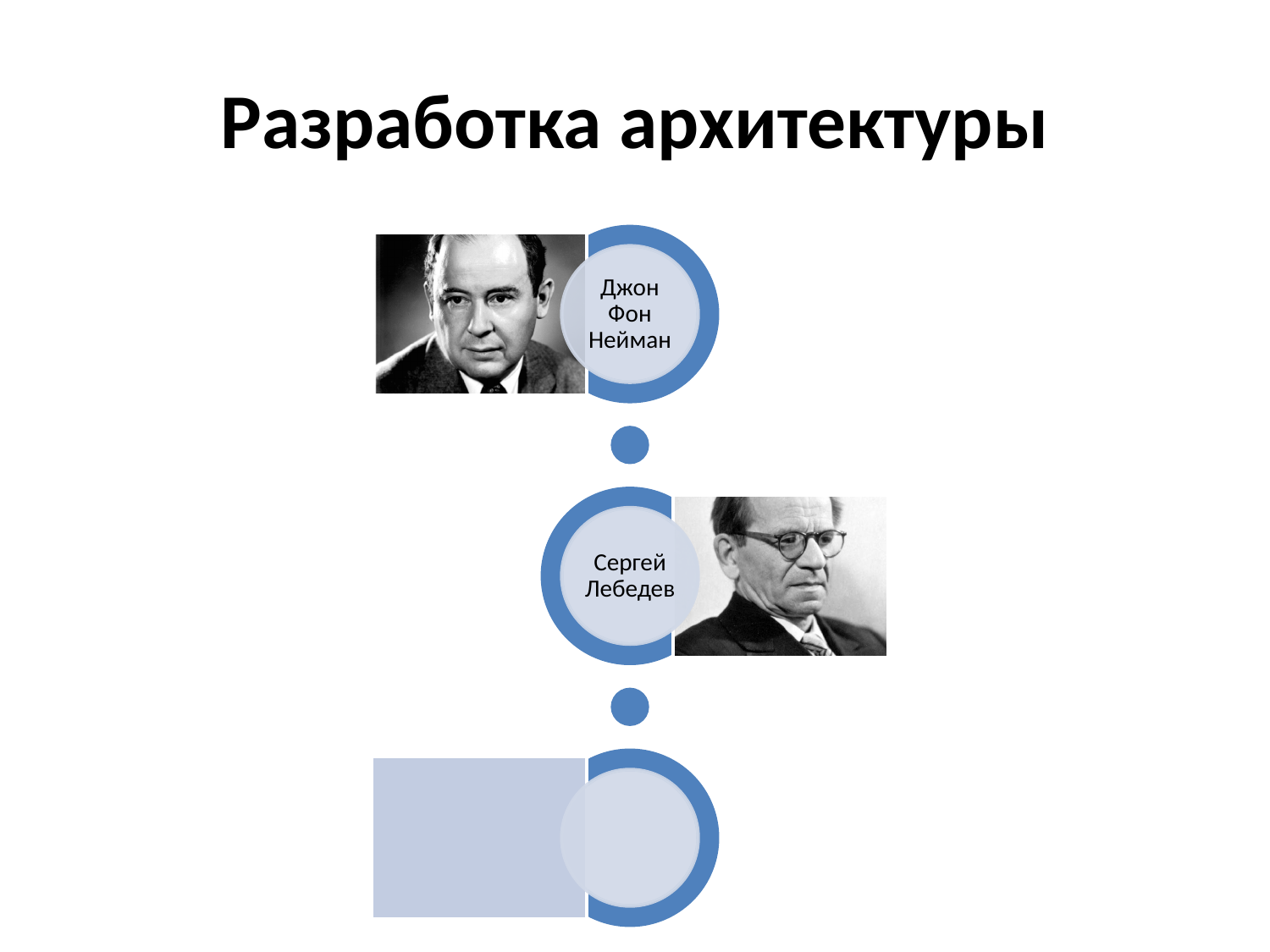

# Разработка архитектуры
Джон Фон Нейман
Сергей Лебедев